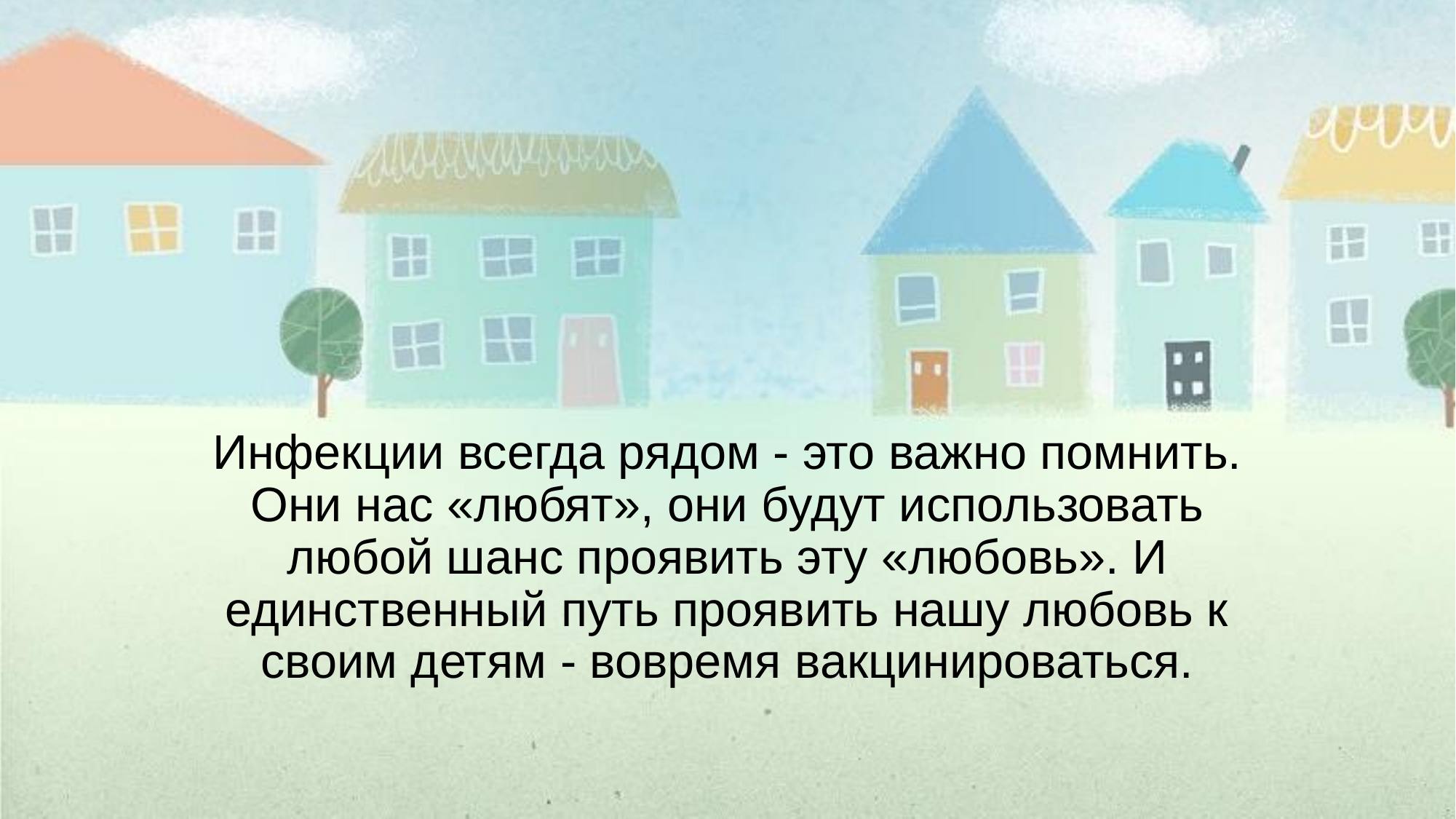

# Инфекции всегда рядом - это важно помнить. Они нас «любят», они будут использовать любой шанс проявить эту «любовь». И единственный путь проявить нашу любовь к своим детям - вовремя вакцинироваться.